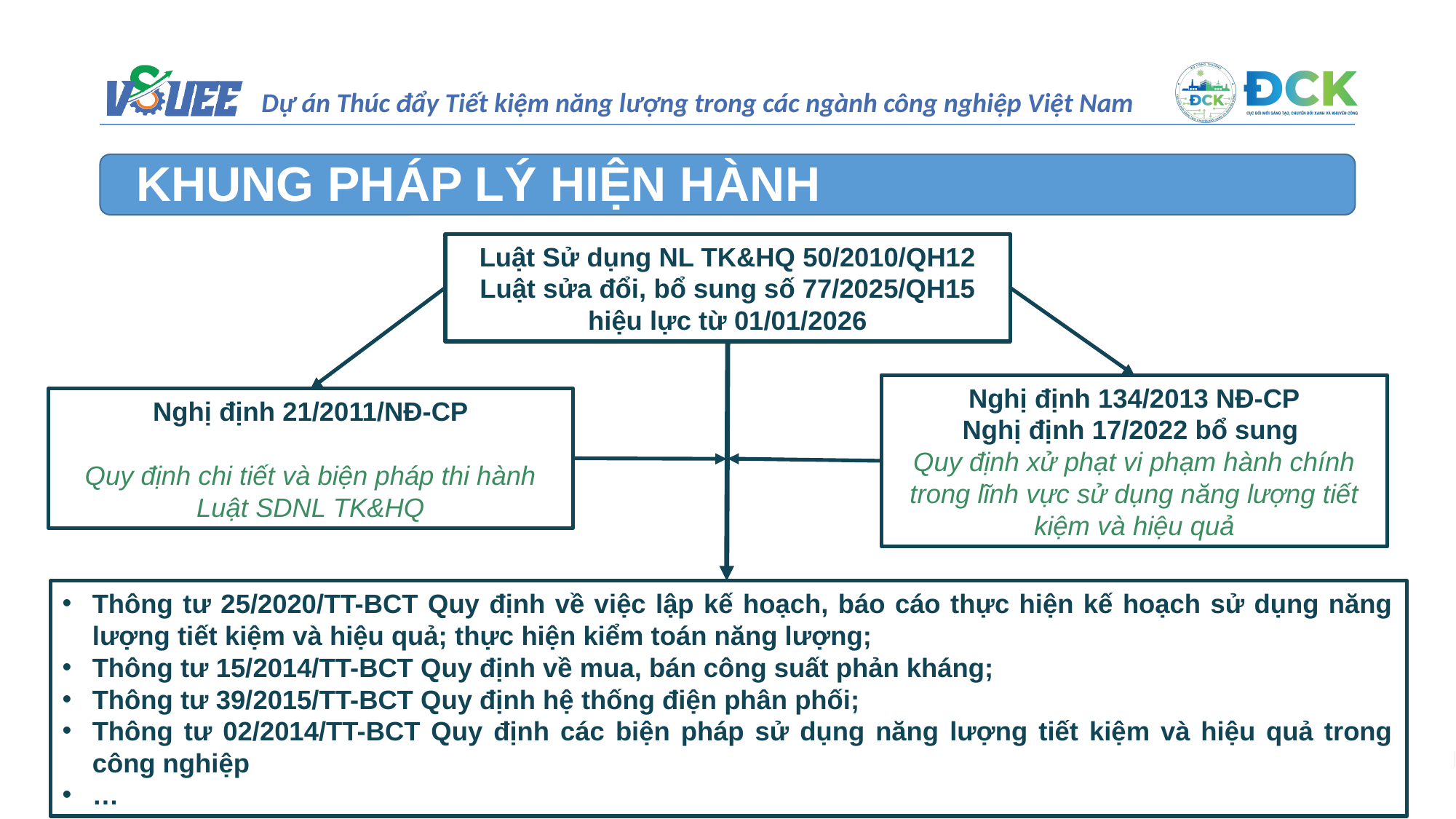

KHUNG PHÁP LÝ HIỆN HÀNH
Luật Sử dụng NL TK&HQ 50/2010/QH12
Luật sửa đổi, bổ sung số 77/2025/QH15 hiệu lực từ 01/01/2026
Nghị định 134/2013 NĐ-CP
Nghị định 17/2022 bổ sung
Quy định xử phạt vi phạm hành chính trong lĩnh vực sử dụng năng lượng tiết kiệm và hiệu quả
Nghị định 21/2011/NĐ-CP

Quy định chi tiết và biện pháp thi hành Luật SDNL TK&HQ
Thông tư 25/2020/TT-BCT Quy định về việc lập kế hoạch, báo cáo thực hiện kế hoạch sử dụng năng lượng tiết kiệm và hiệu quả; thực hiện kiểm toán năng lượng;
Thông tư 15/2014/TT-BCT Quy định về mua, bán công suất phản kháng;
Thông tư 39/2015/TT-BCT Quy định hệ thống điện phân phối;
Thông tư 02/2014/TT-BCT Quy định các biện pháp sử dụng năng lượng tiết kiệm và hiệu quả trong công nghiệp
…